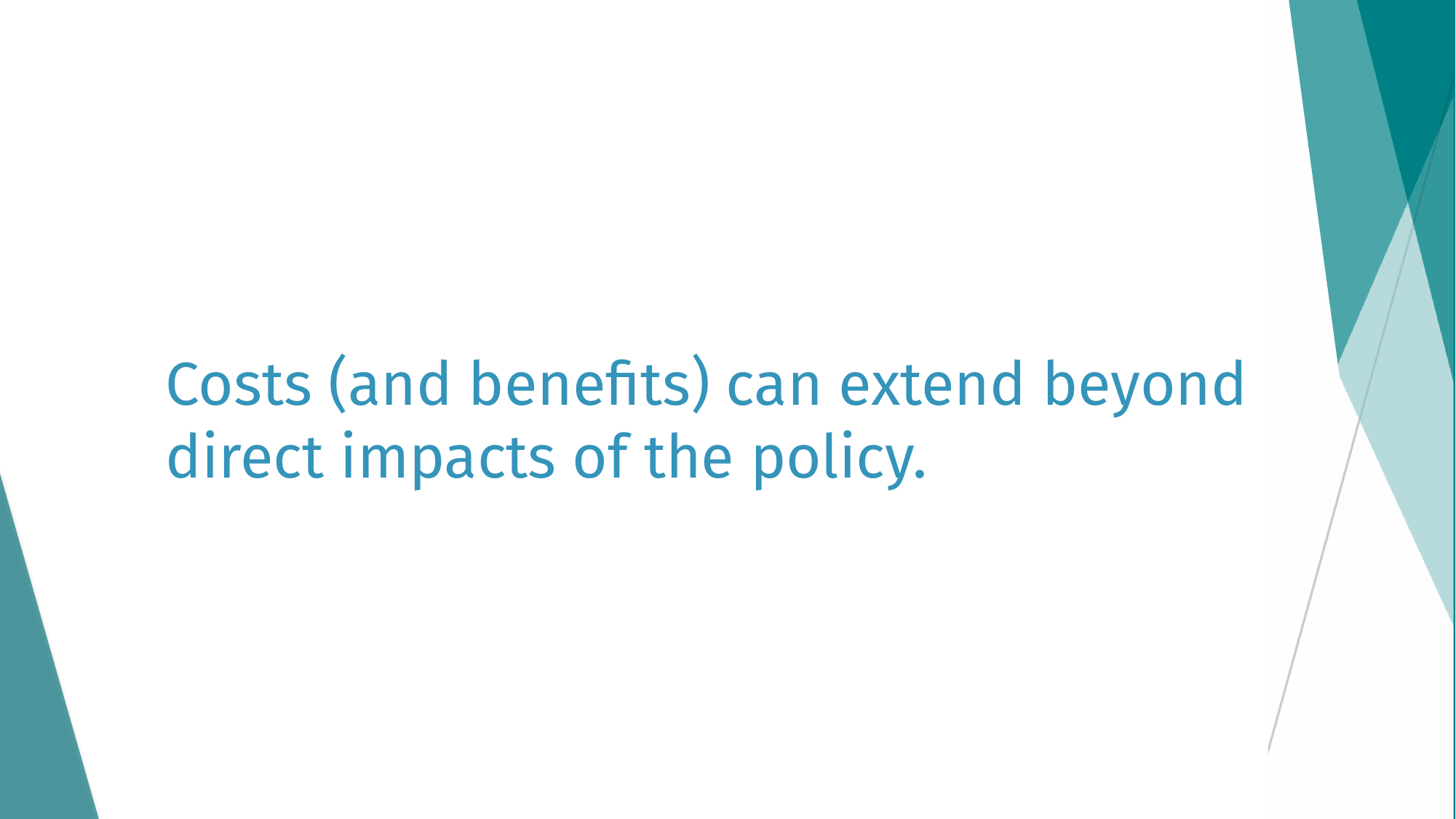

# Costs (and benefits) can extend beyond direct impacts of the policy.
20